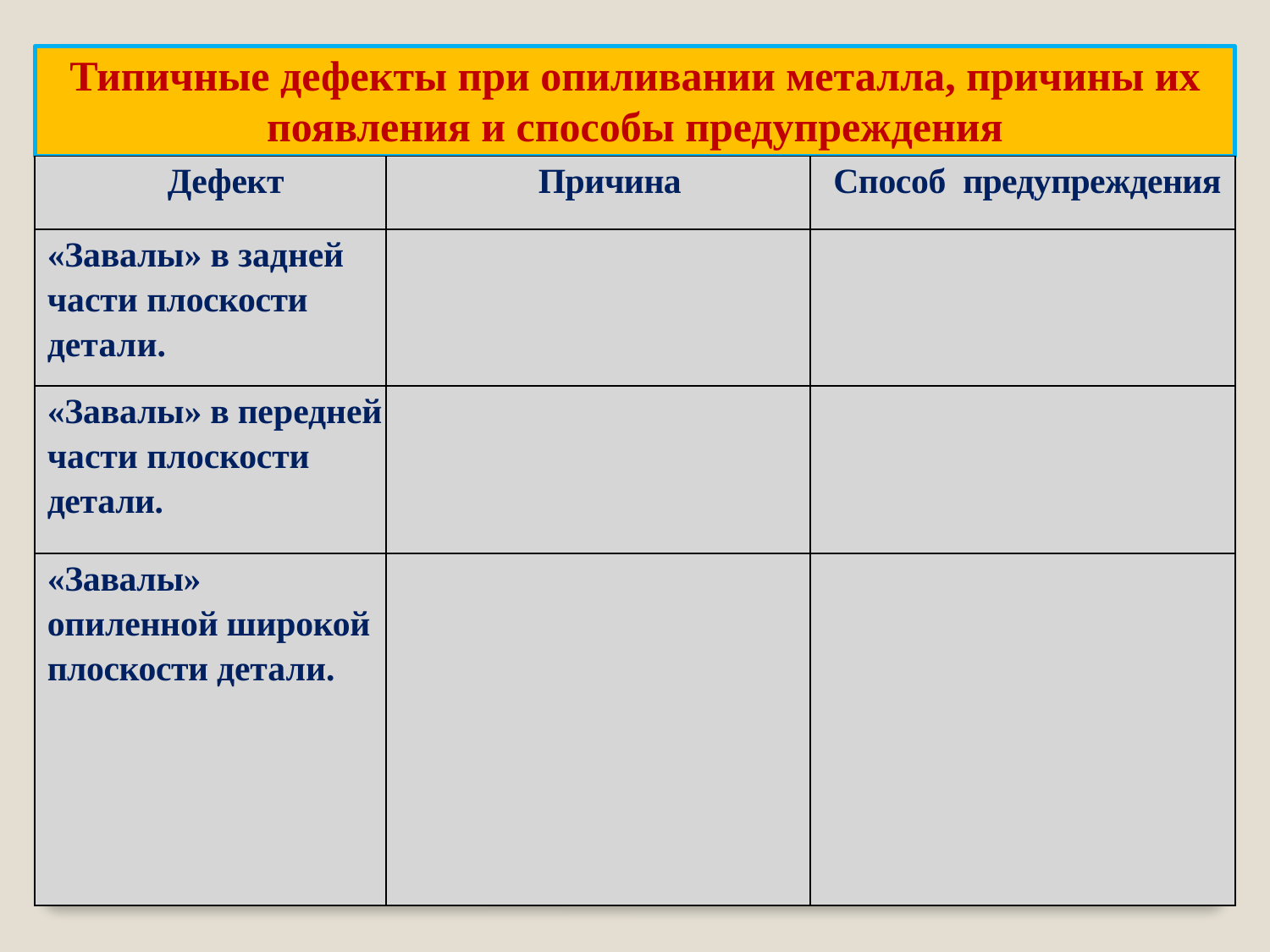

# Типичные дефекты при опиливании металла, причины их появления и способы предупреждения
| Дефект | Причина | Способ предупреждения |
| --- | --- | --- |
| «Завалы» в задней части плоскости детали. |  |  |
| «Завалы» в передней части плоскости детали. |  |  |
| «Завалы» опиленной широкой плоскости детали. |  |  |